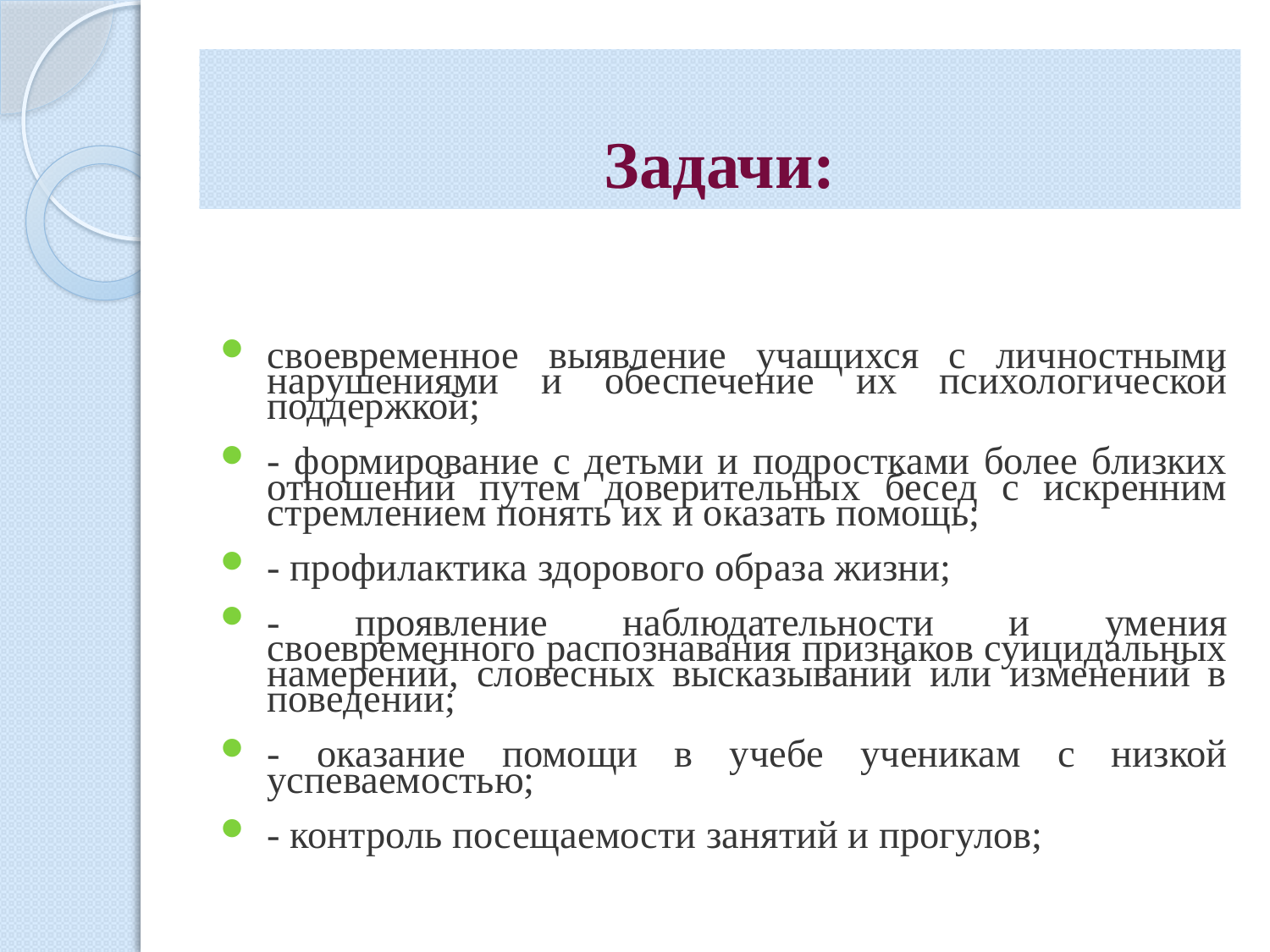

# Задачи:

своевременное выявление учащихся с личностными нарушениями и обеспечение их психологической поддержкой;
- формирование с детьми и подростками более близких отношений путем доверительных бесед с искренним стремлением понять их и оказать помощь;
- профилактика здорового образа жизни;
- проявление наблюдательности и умения своевременного распознавания признаков суицидальных намерений, словесных высказываний или изменений в поведении;
- оказание помощи в учебе ученикам с низкой успеваемостью;
- контроль посещаемости занятий и прогулов;